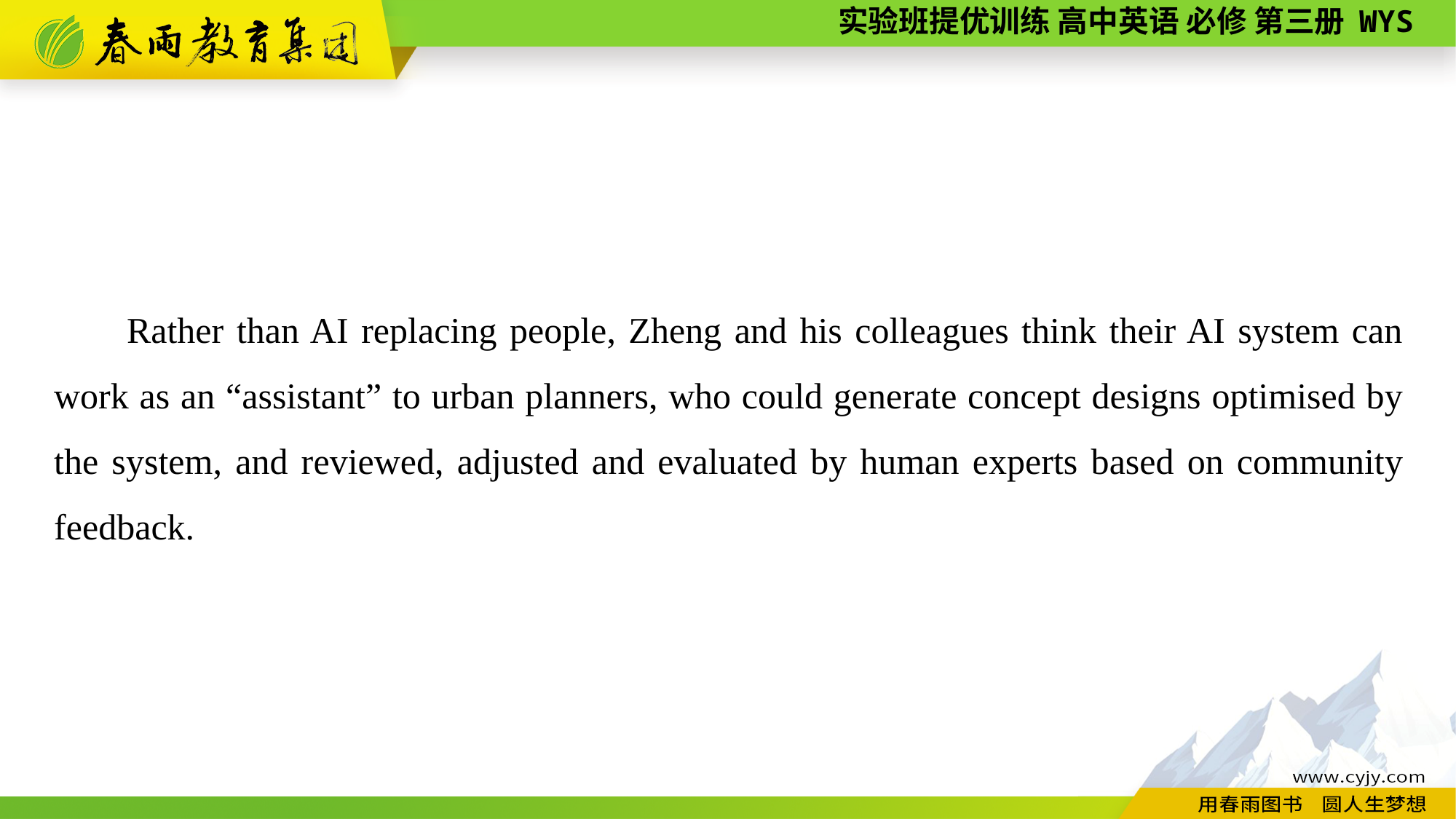

Rather than AI replacing people, Zheng and his colleagues think their AI system can work as an “assistant” to urban planners, who could generate concept designs optimised by the system, and reviewed, adjusted and evaluated by human experts based on community feedback.